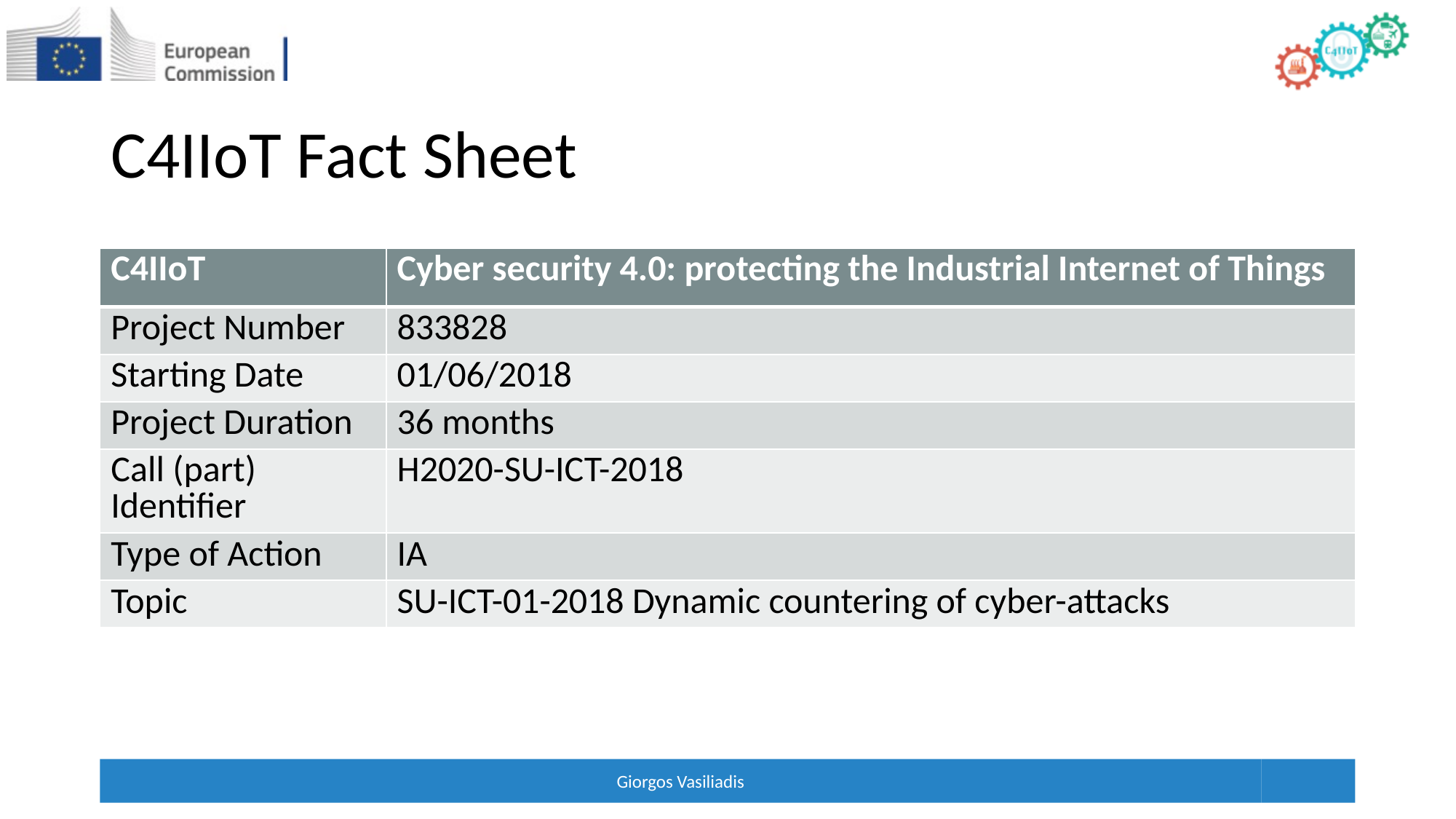

# C4IIoT Fact Sheet
| C4IIoT | Cyber security 4.0: protecting the Industrial Internet of Things |
| --- | --- |
| Project Number | 833828 |
| Starting Date | 01/06/2018 |
| Project Duration | 36 months |
| Call (part) Identifier | H2020-SU-ICT-2018 |
| Type of Action | IA |
| Topic | SU-ICT-01-2018 Dynamic countering of cyber-attacks |
Giorgos Vasiliadis